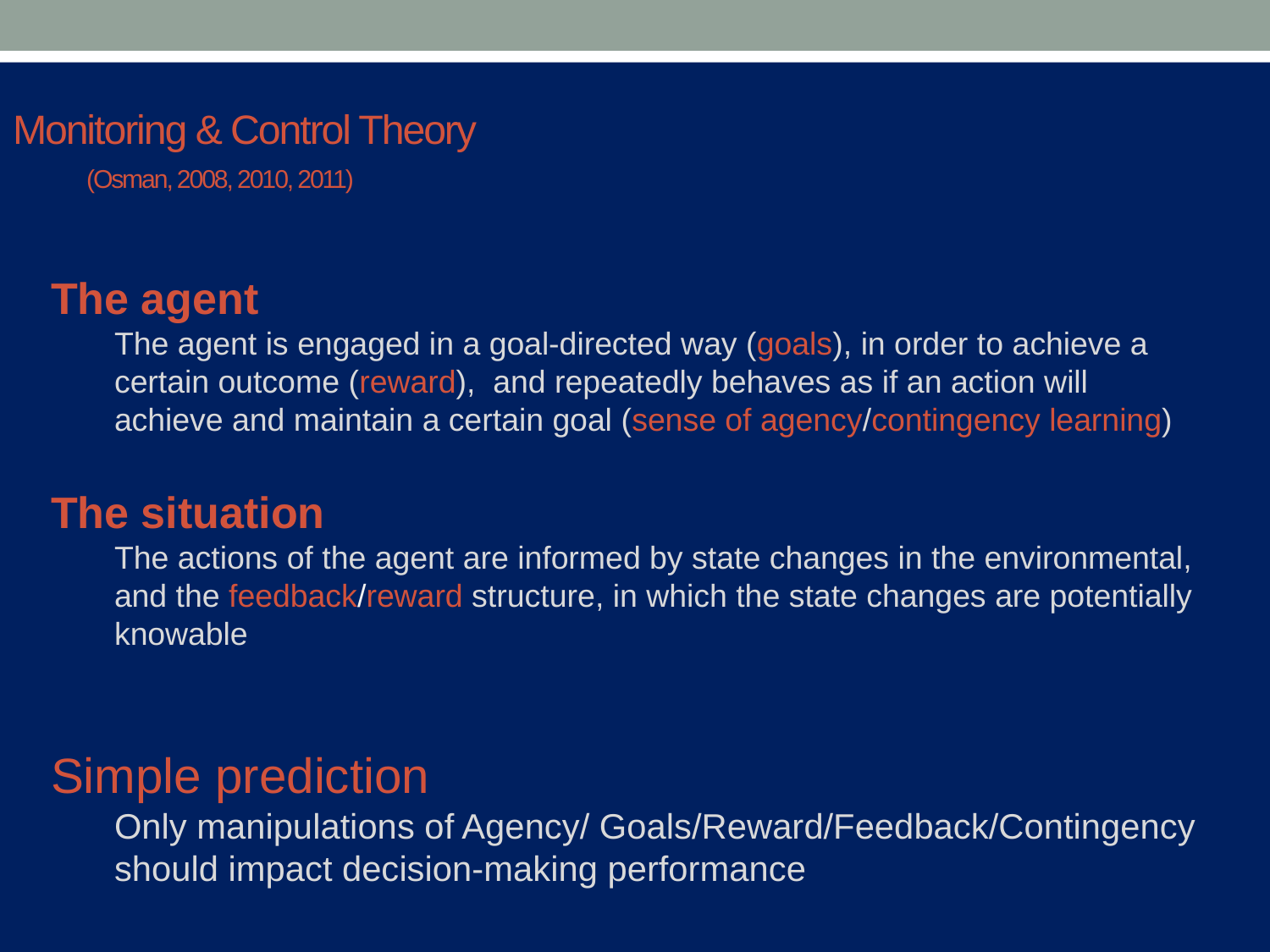

# Monitoring & Control Theory (Osman, 2008, 2010, 2011)

The agent
The agent is engaged in a goal-directed way (goals), in order to achieve a certain outcome (reward),  and repeatedly behaves as if an action will achieve and maintain a certain goal (sense of agency/contingency learning)

The situation
The actions of the agent are informed by state changes in the environmental, and the feedback/reward structure, in which the state changes are potentially knowable

Simple prediction
Only manipulations of Agency/ Goals/Reward/Feedback/Contingency should impact decision-making performance